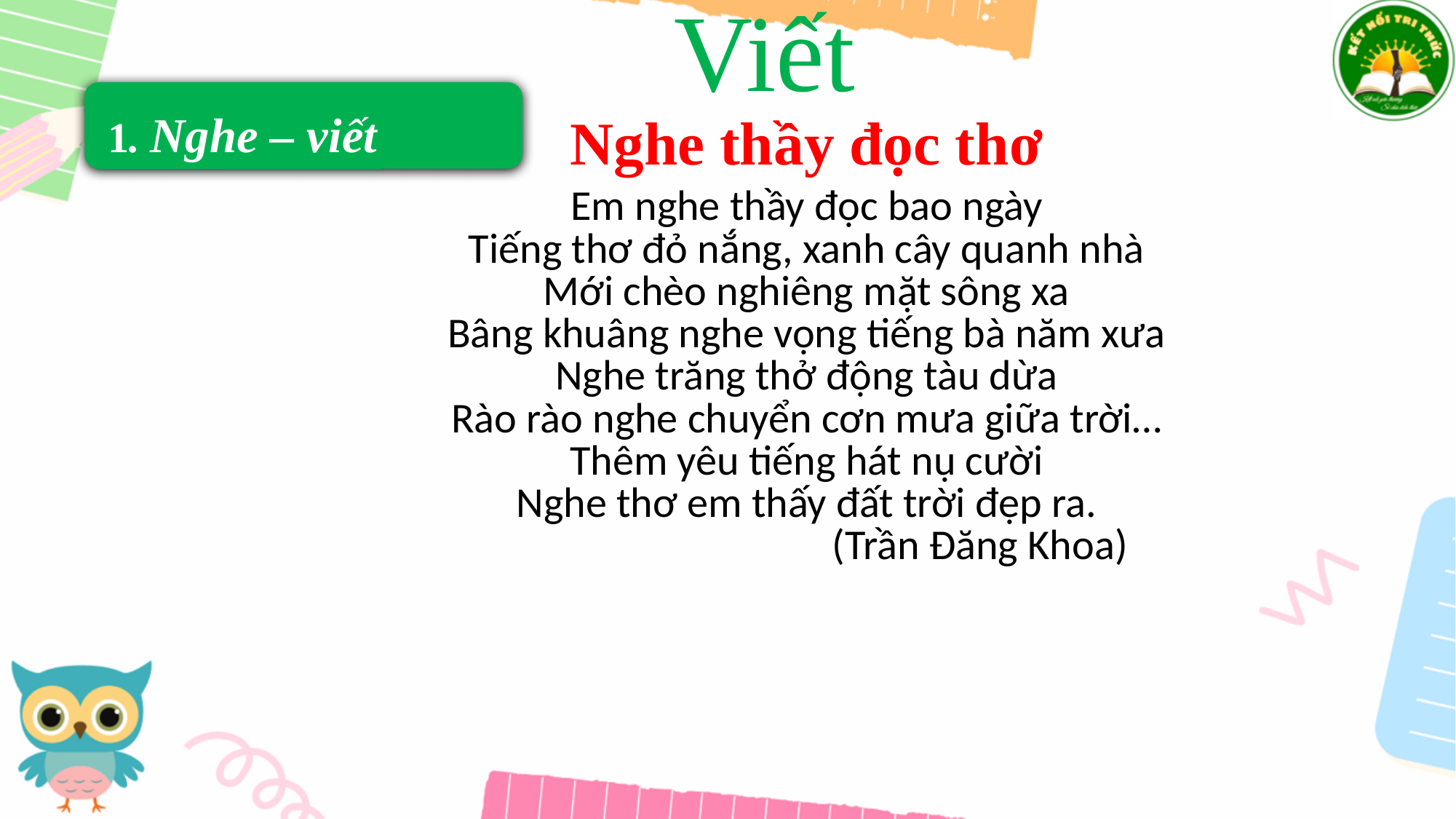

Viết

Nghe thầy đọc thơ
1. Nghe – viết
| Em nghe thầy đọc bao ngày Tiếng thơ đỏ nắng, xanh cây quanh nhà Mới chèo nghiêng mặt sông xa Bâng khuâng nghe vọng tiếng bà năm xưa Nghe trăng thở động tàu dừa Rào rào nghe chuyển cơn mưa giữa trời… Thêm yêu tiếng hát nụ cười Nghe thơ em thấy đất trời đẹp ra. (Trần Đăng Khoa) |
| --- |
|  |